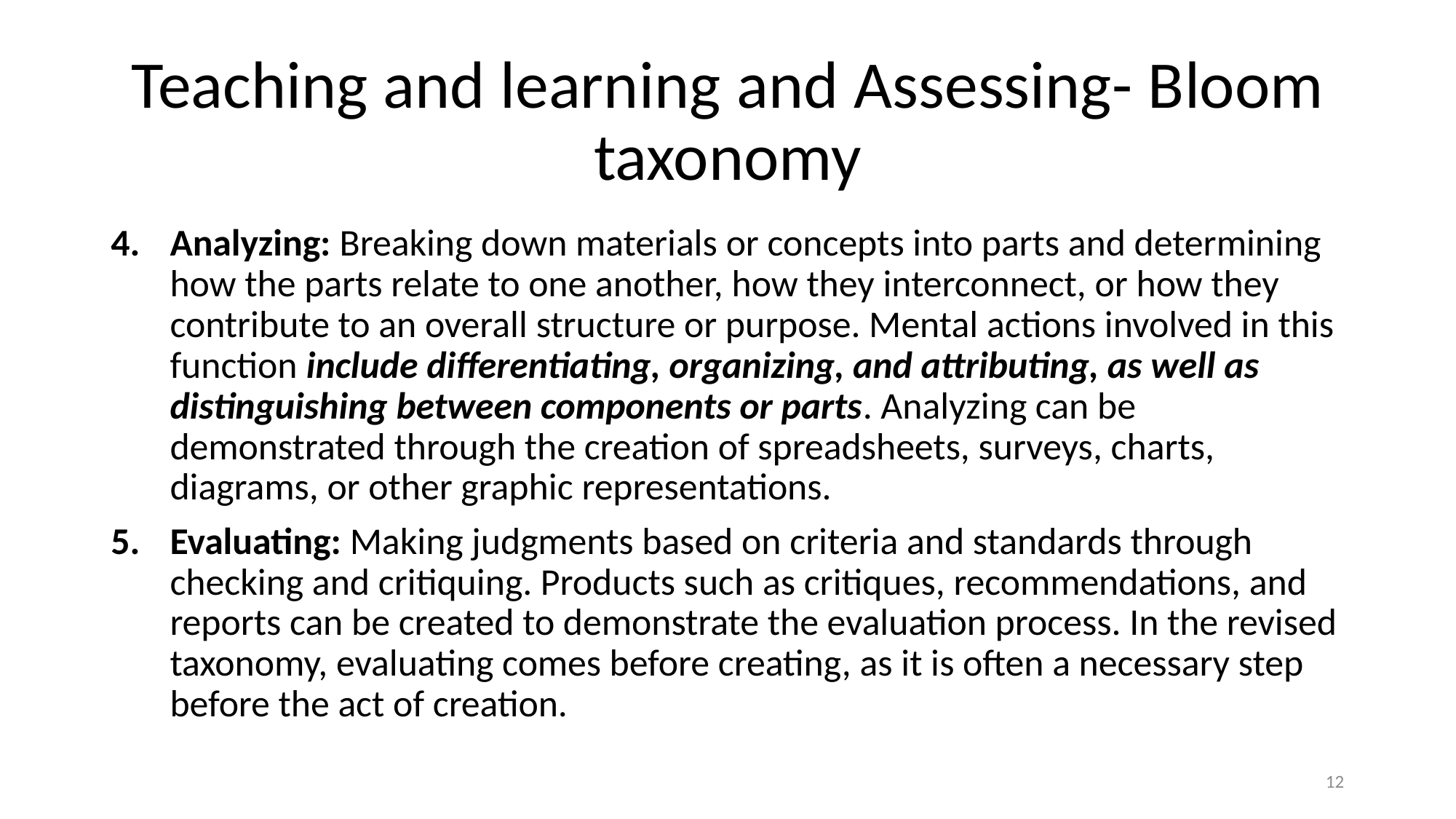

# Teaching and learning and Assessing- Bloom taxonomy
Analyzing: Breaking down materials or concepts into parts and determining how the parts relate to one another, how they interconnect, or how they contribute to an overall structure or purpose. Mental actions involved in this function include differentiating, organizing, and attributing, as well as distinguishing between components or parts. Analyzing can be demonstrated through the creation of spreadsheets, surveys, charts, diagrams, or other graphic representations.
Evaluating: Making judgments based on criteria and standards through checking and critiquing. Products such as critiques, recommendations, and reports can be created to demonstrate the evaluation process. In the revised taxonomy, evaluating comes before creating, as it is often a necessary step before the act of creation.
12